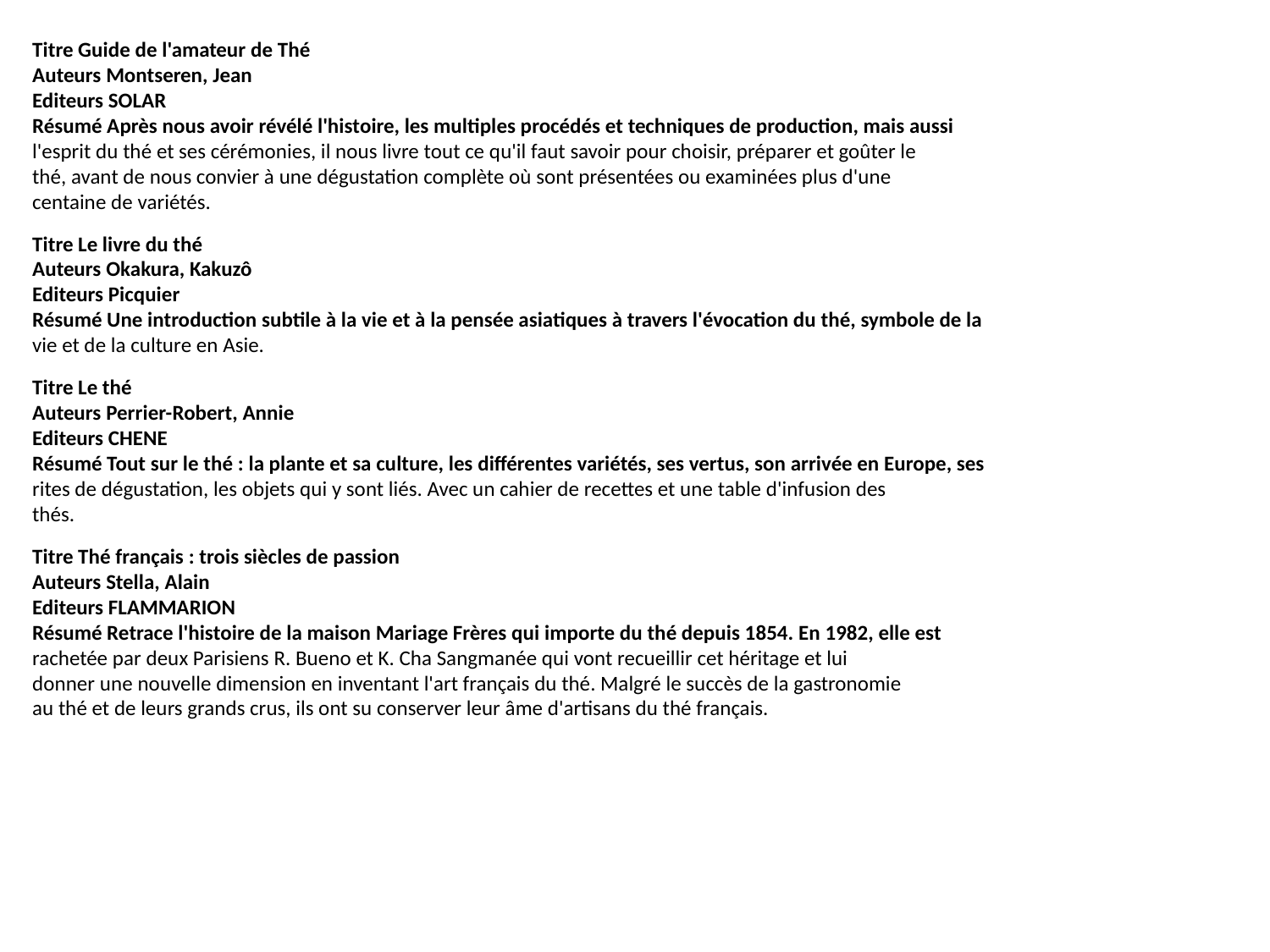

Titre Guide de l'amateur de Thé
Auteurs Montseren, Jean
Editeurs SOLAR
Résumé Après nous avoir révélé l'histoire, les multiples procédés et techniques de production, mais aussi
l'esprit du thé et ses cérémonies, il nous livre tout ce qu'il faut savoir pour choisir, préparer et goûter le
thé, avant de nous convier à une dégustation complète où sont présentées ou examinées plus d'une
centaine de variétés.

Titre Le livre du thé
Auteurs Okakura, Kakuzô
Editeurs Picquier
Résumé Une introduction subtile à la vie et à la pensée asiatiques à travers l'évocation du thé, symbole de la
vie et de la culture en Asie.

Titre Le thé
Auteurs Perrier-Robert, Annie
Editeurs CHENE
Résumé Tout sur le thé : la plante et sa culture, les différentes variétés, ses vertus, son arrivée en Europe, ses
rites de dégustation, les objets qui y sont liés. Avec un cahier de recettes et une table d'infusion des
thés.

Titre Thé français : trois siècles de passion
Auteurs Stella, Alain
Editeurs FLAMMARION
Résumé Retrace l'histoire de la maison Mariage Frères qui importe du thé depuis 1854. En 1982, elle est
rachetée par deux Parisiens R. Bueno et K. Cha Sangmanée qui vont recueillir cet héritage et lui
donner une nouvelle dimension en inventant l'art français du thé. Malgré le succès de la gastronomie
au thé et de leurs grands crus, ils ont su conserver leur âme d'artisans du thé français.